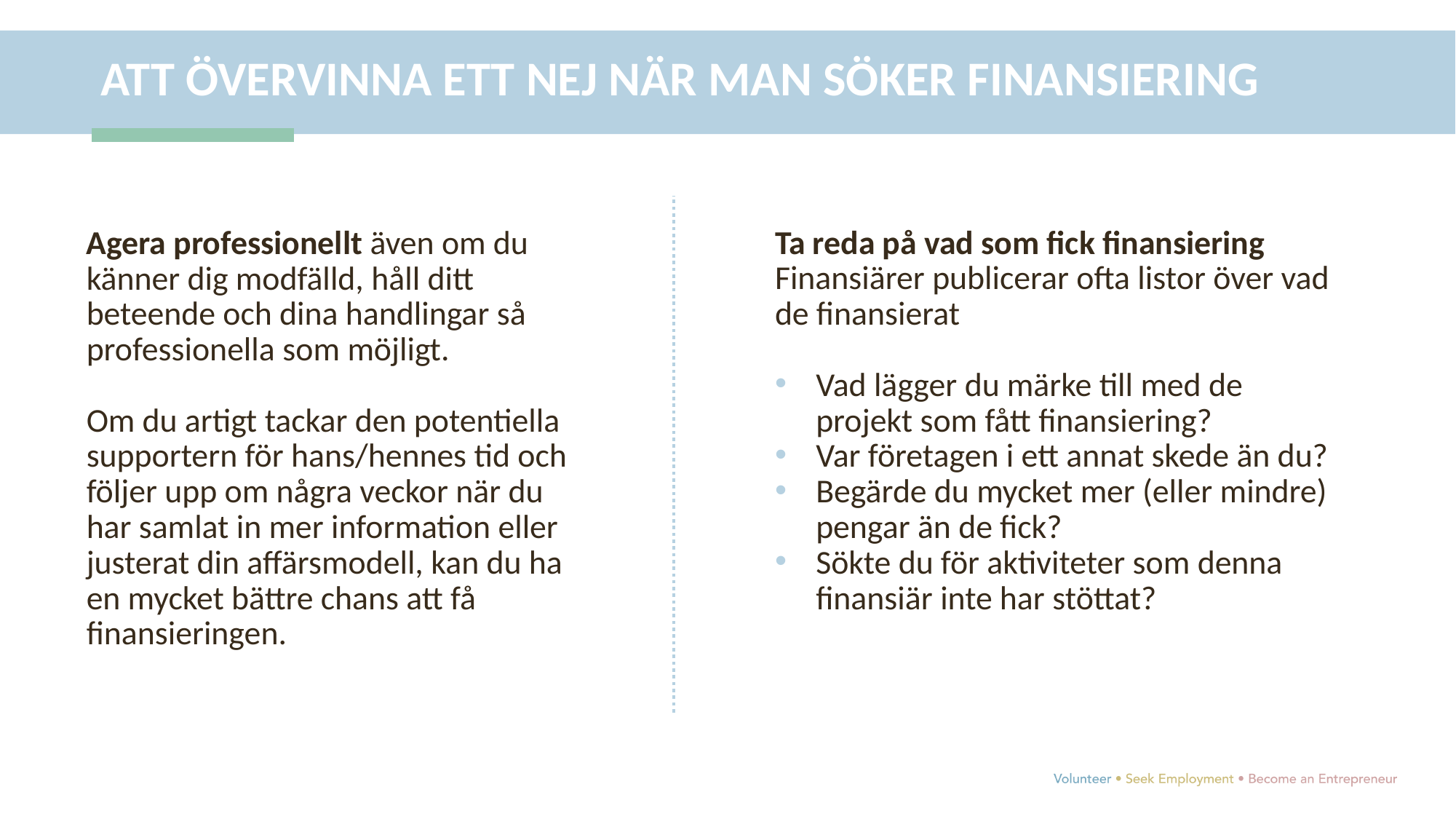

ATT ÖVERVINNA ETT NEJ NÄR MAN SÖKER FINANSIERING
Agera professionellt även om du känner dig modfälld, håll ditt beteende och dina handlingar så professionella som möjligt.

Om du artigt tackar den potentiella supportern för hans/hennes tid och följer upp om några veckor när du har samlat in mer information eller justerat din affärsmodell, kan du ha en mycket bättre chans att få finansieringen.
Ta reda på vad som fick finansiering
Finansiärer publicerar ofta listor över vad de finansierat

Vad lägger du märke till med de projekt som fått finansiering?
Var företagen i ett annat skede än du?
Begärde du mycket mer (eller mindre) pengar än de fick?
Sökte du för aktiviteter som denna finansiär inte har stöttat?